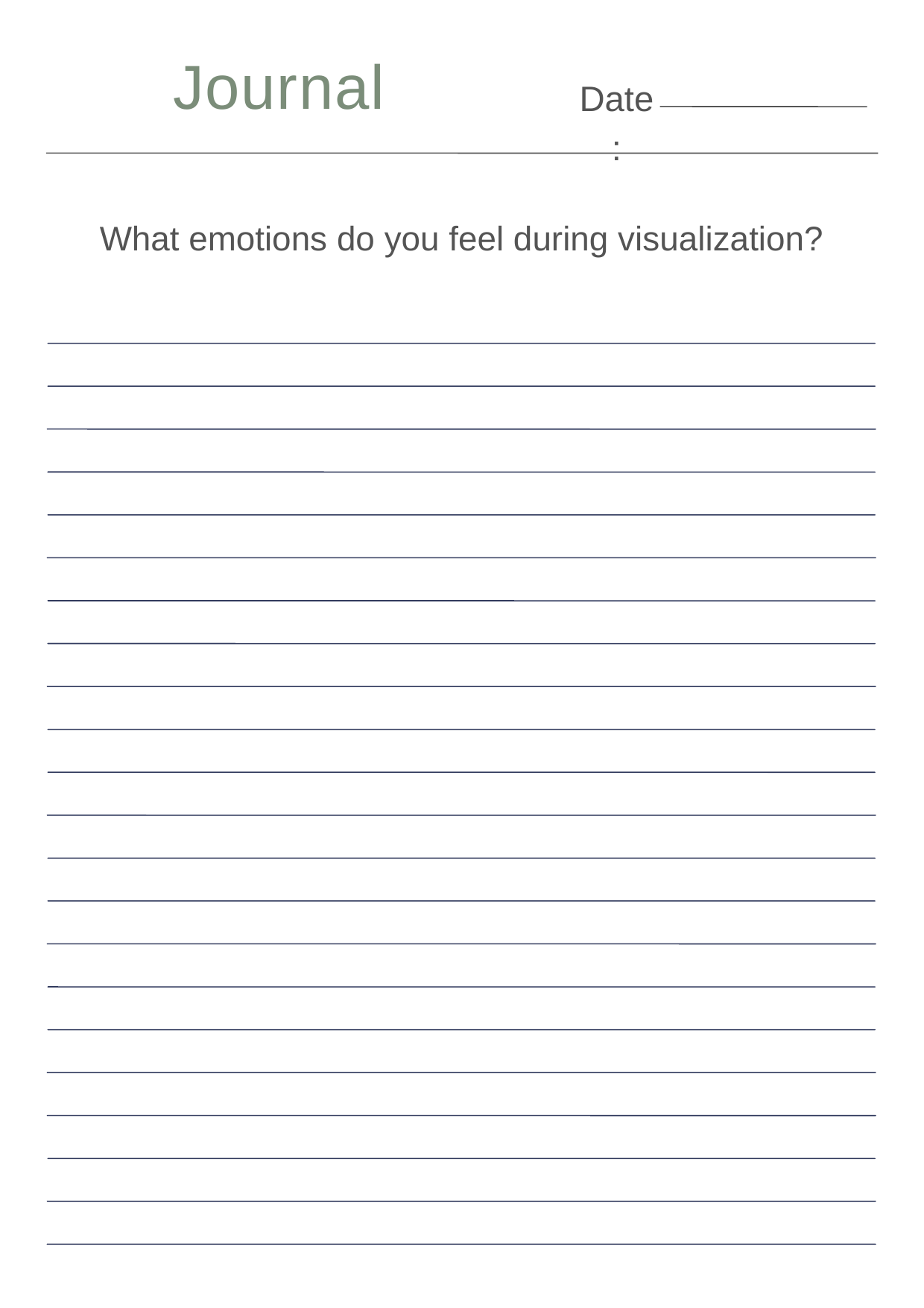

Journal
Date:

What emotions do you feel during visualization?